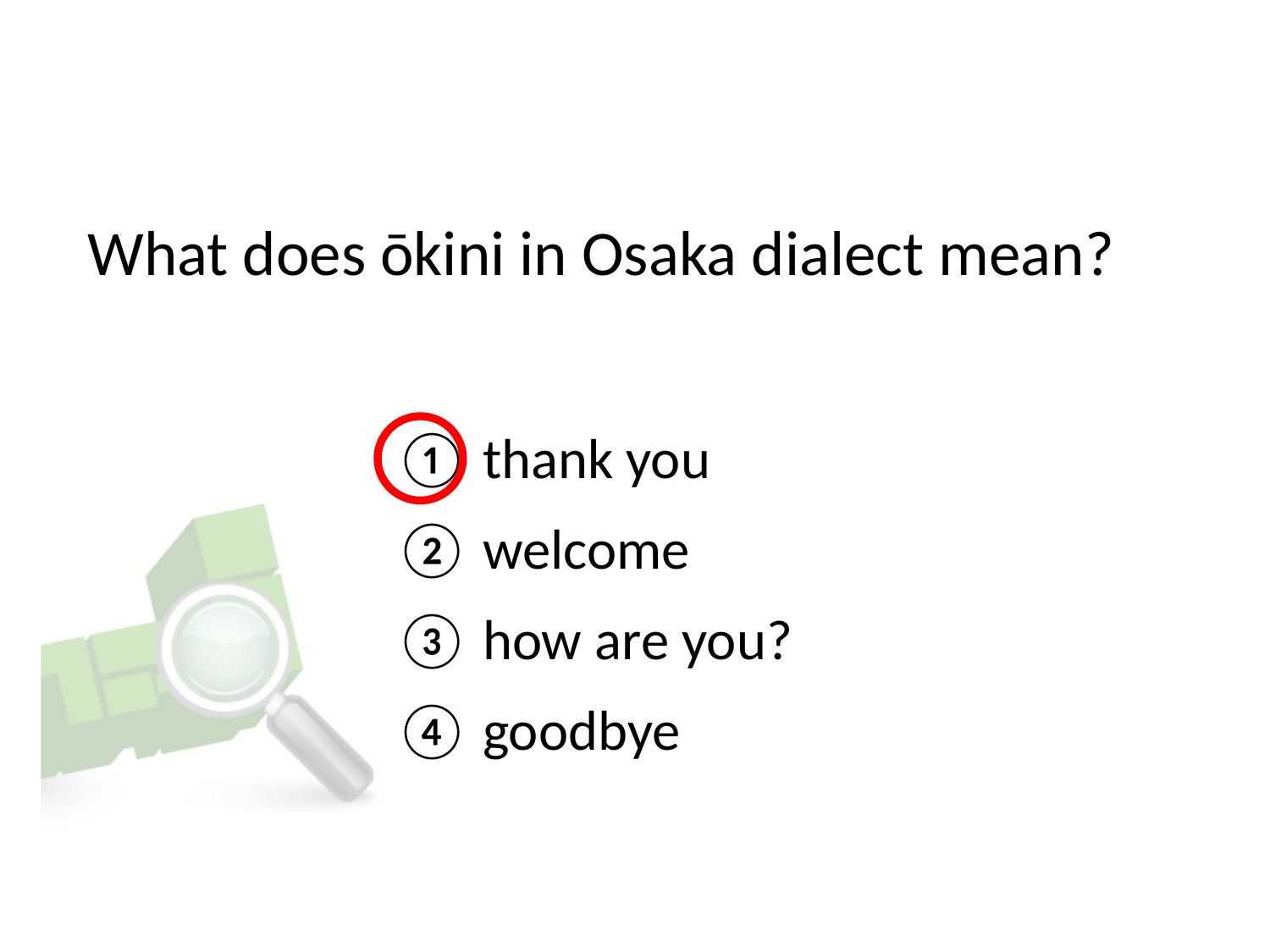

# What does ōkini in Osaka dialect mean?
① thank you
② welcome
③ how are you?
④ goodbye